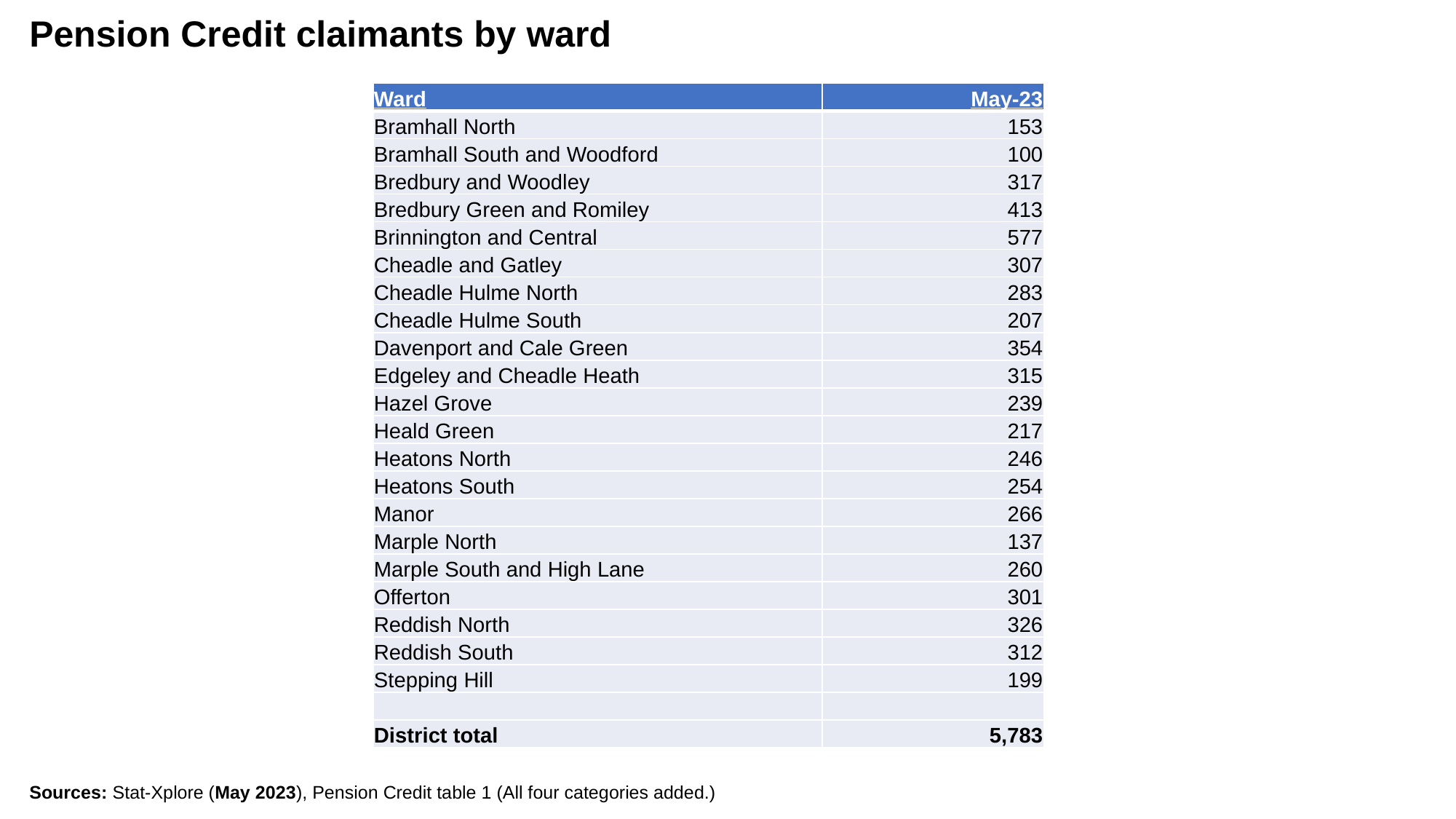

Pension Credit claimants by ward
Pension Credit claimants by ward
| Ward | May-23 |
| --- | --- |
| Bramhall North | 153 |
| Bramhall South and Woodford | 100 |
| Bredbury and Woodley | 317 |
| Bredbury Green and Romiley | 413 |
| Brinnington and Central | 577 |
| Cheadle and Gatley | 307 |
| Cheadle Hulme North | 283 |
| Cheadle Hulme South | 207 |
| Davenport and Cale Green | 354 |
| Edgeley and Cheadle Heath | 315 |
| Hazel Grove | 239 |
| Heald Green | 217 |
| Heatons North | 246 |
| Heatons South | 254 |
| Manor | 266 |
| Marple North | 137 |
| Marple South and High Lane | 260 |
| Offerton | 301 |
| Reddish North | 326 |
| Reddish South | 312 |
| Stepping Hill | 199 |
|  |  |
| District total | 5,783 |
Sources: Stat-Xplore (May 2023), Pension Credit table 1 (All four categories added.)